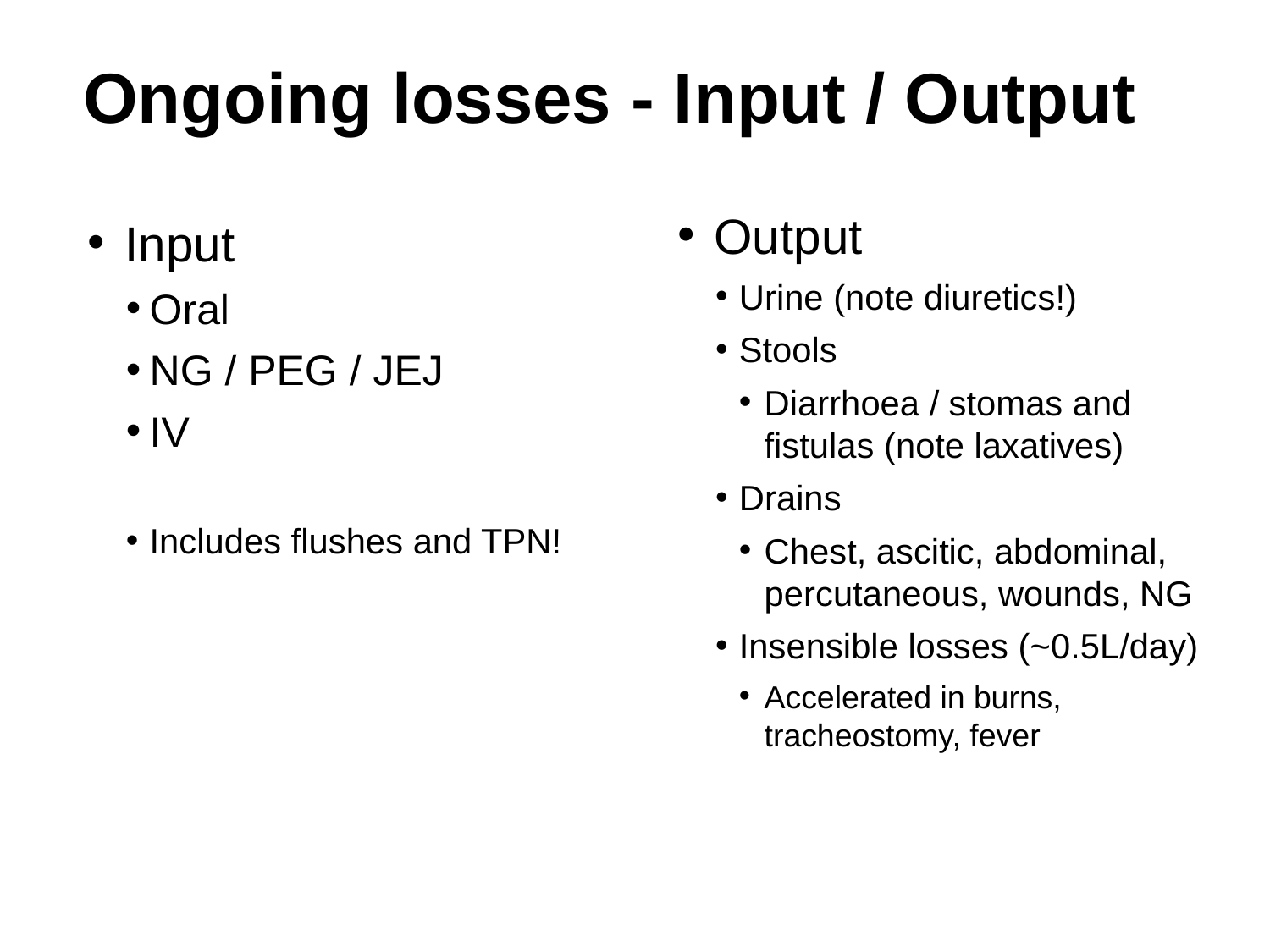

Ongoing losses - Input / Output
Output
Urine (note diuretics!)
Stools
Diarrhoea / stomas and fistulas (note laxatives)
Drains
Chest, ascitic, abdominal, percutaneous, wounds, NG
Insensible losses (~0.5L/day)
Accelerated in burns, tracheostomy, fever
Input
Oral
NG / PEG / JEJ
IV

Includes flushes and TPN!